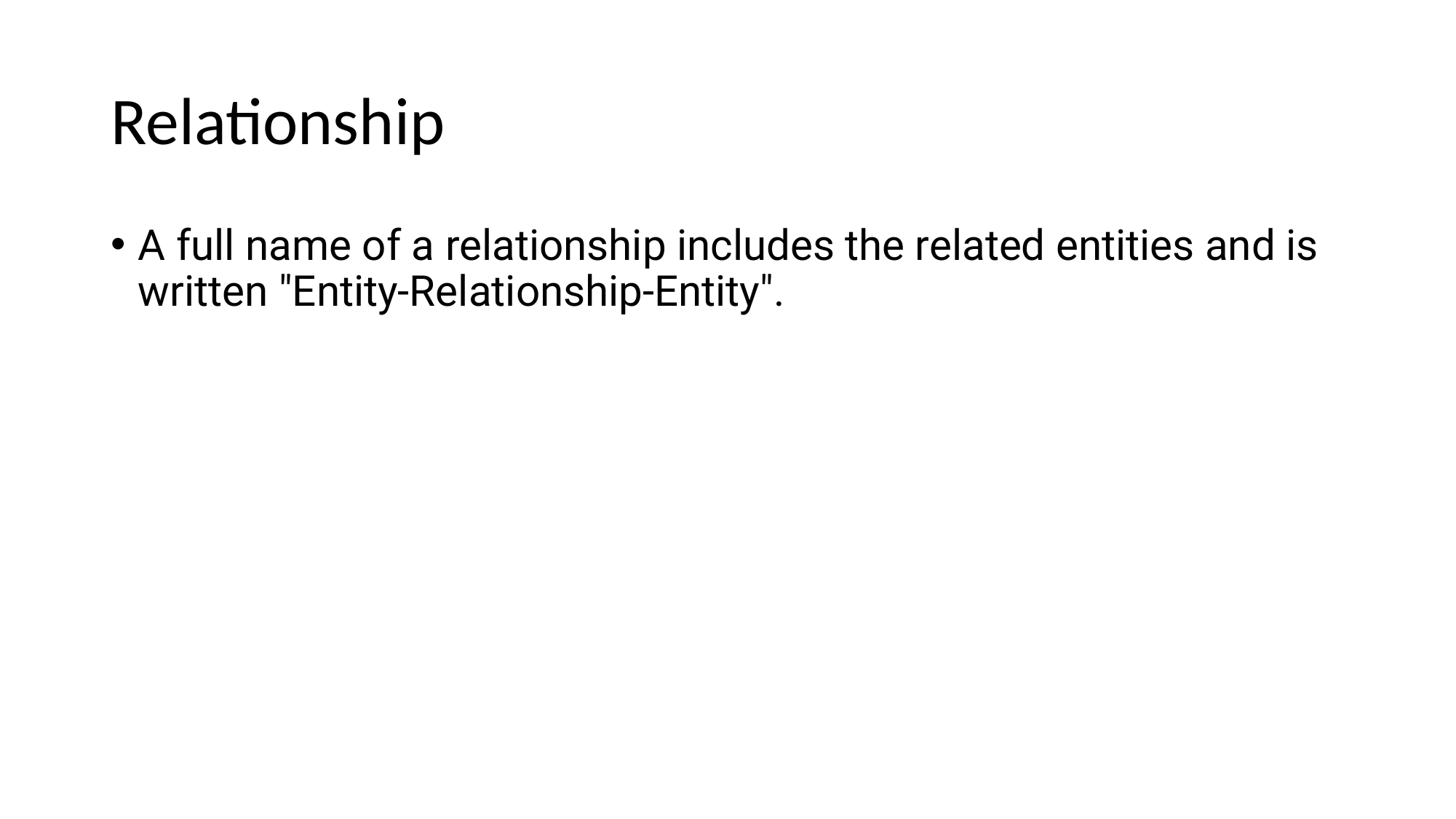

# Relationship
A full name of a relationship includes the related entities and is written "Entity-Relationship-Entity".